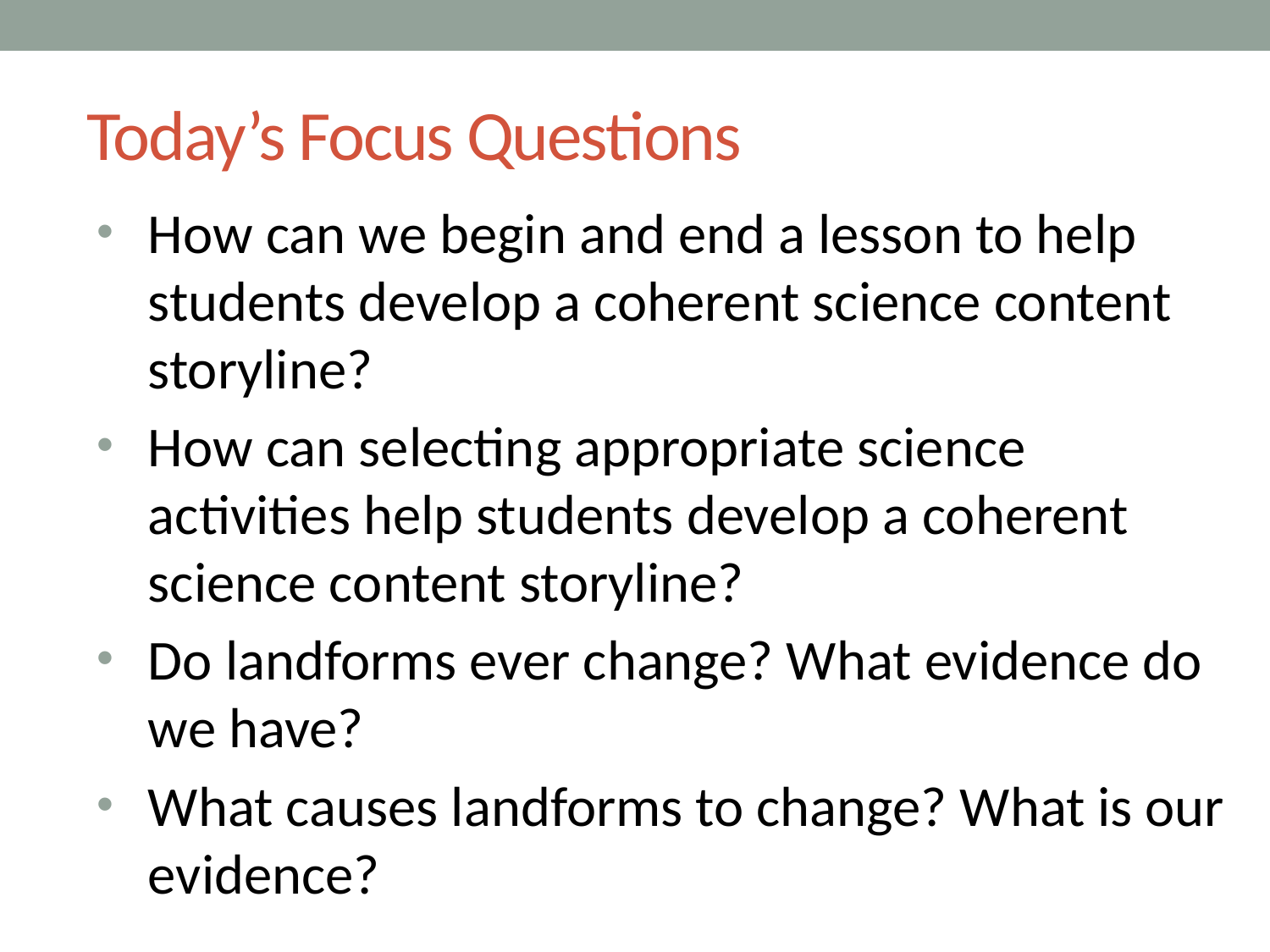

# Today’s Focus Questions
How can we begin and end a lesson to help students develop a coherent science content storyline?
How can selecting appropriate science activities help students develop a coherent science content storyline?
Do landforms ever change? What evidence do we have?
What causes landforms to change? What is our evidence?